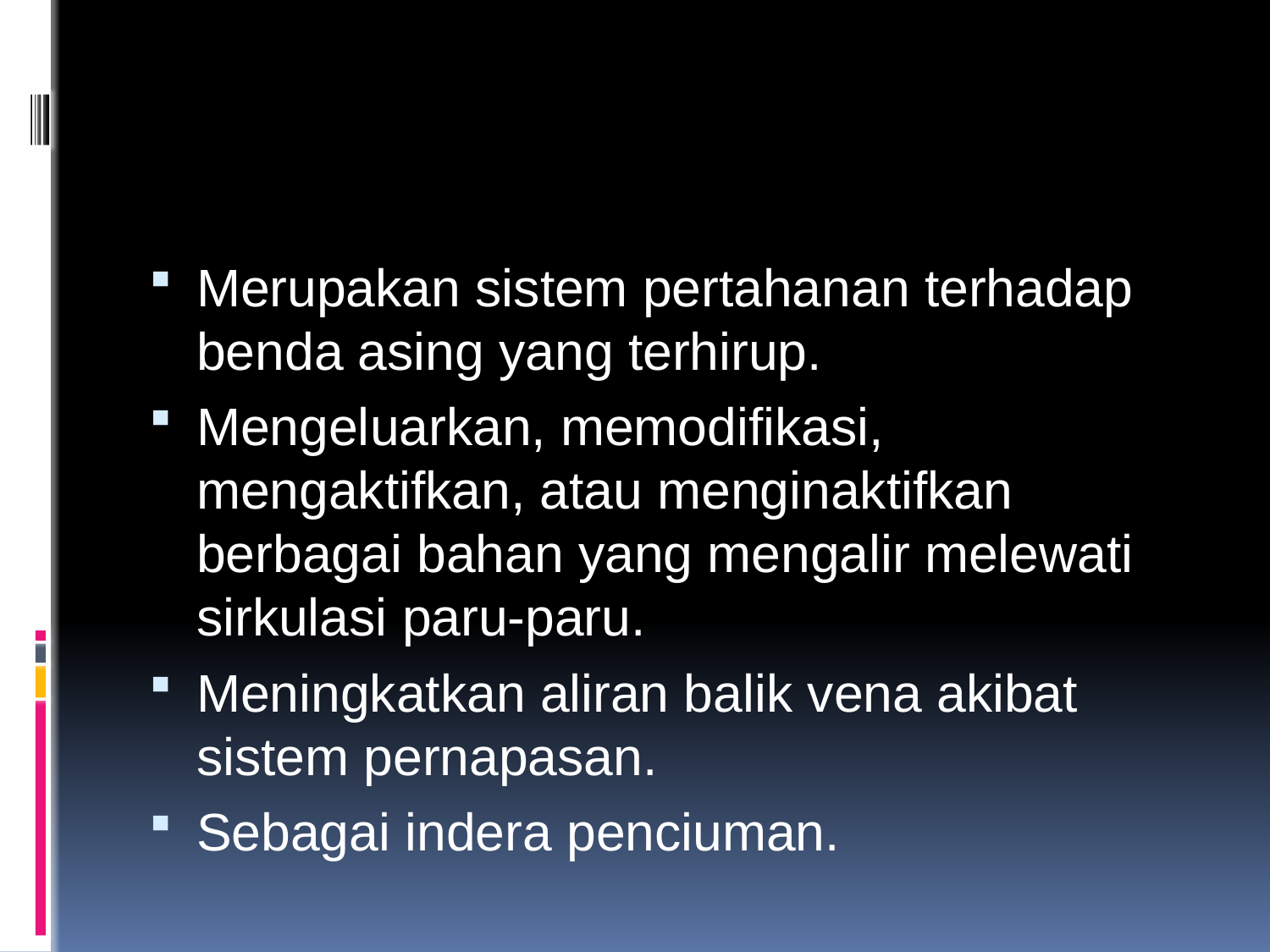

Merupakan sistem pertahanan terhadap benda asing yang terhirup.
Mengeluarkan, memodifikasi, mengaktifkan, atau menginaktifkan berbagai bahan yang mengalir melewati sirkulasi paru-paru.
Meningkatkan aliran balik vena akibat sistem pernapasan.
Sebagai indera penciuman.